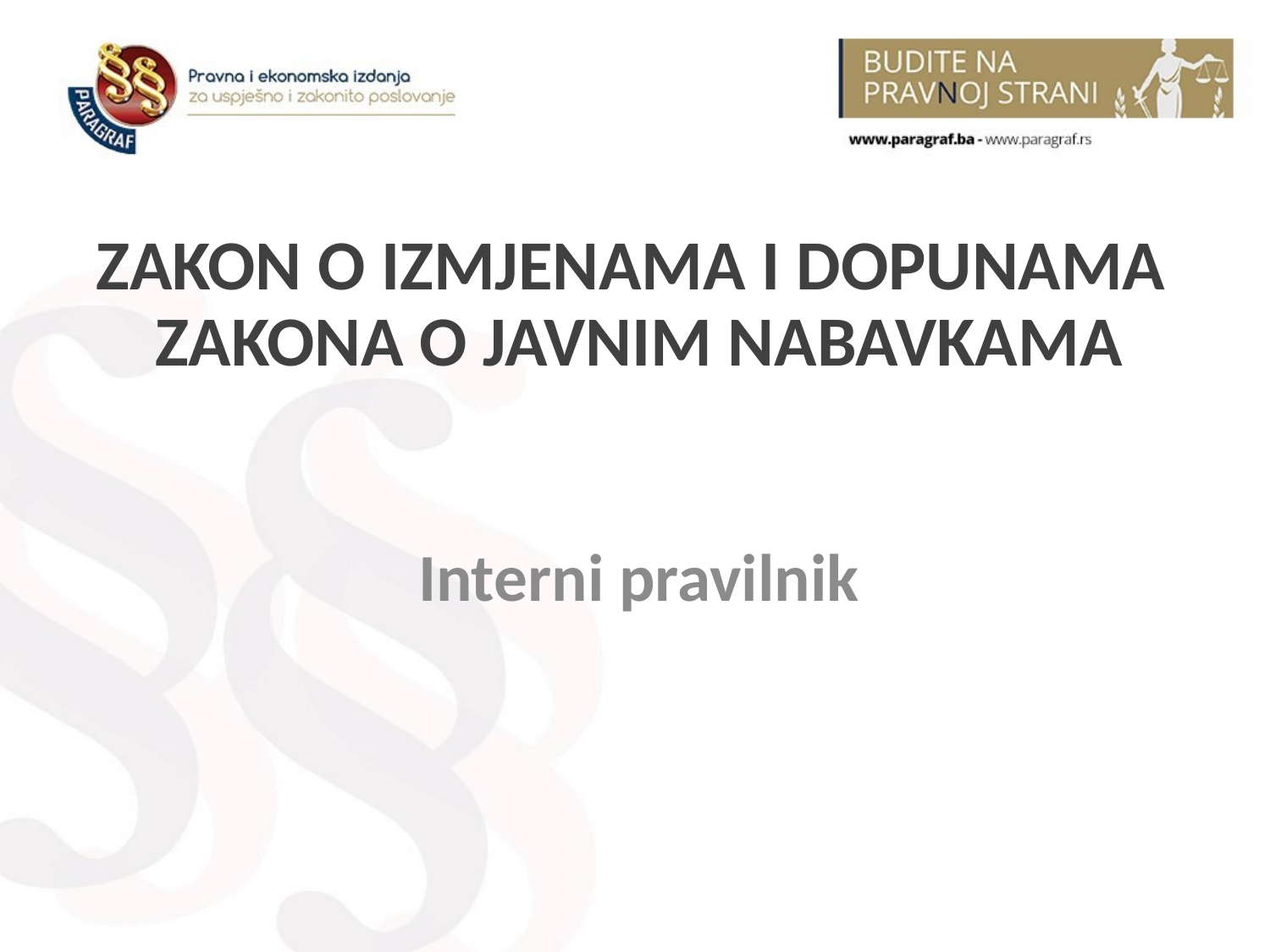

# ZAKON O IZMJENAMA I DOPUNAMA ZAKONA O JAVNIM NABAVKAMA
Interni pravilnik